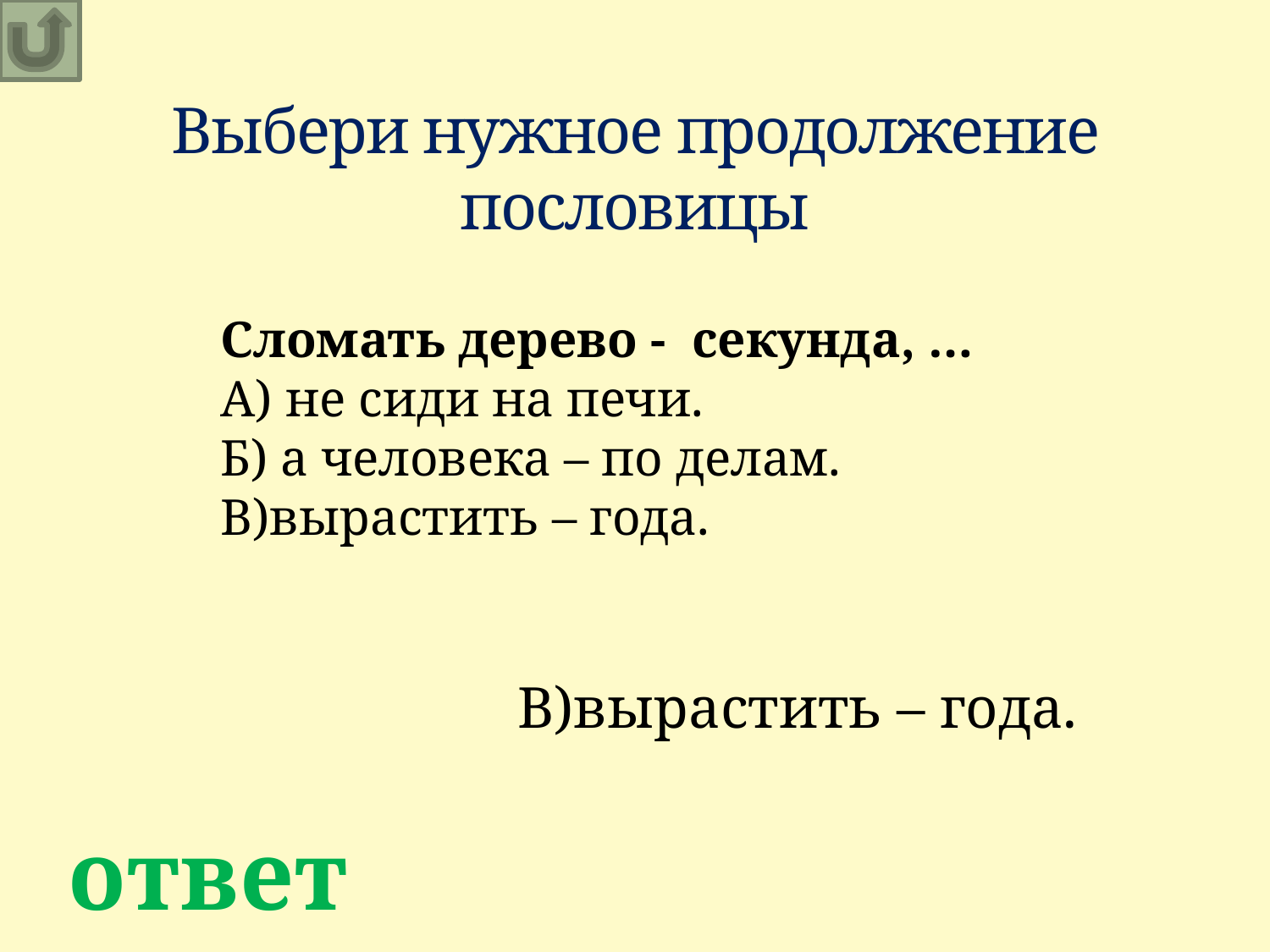

Выбери нужное продолжение пословицы
Сломать дерево -  секунда, …
А) не сиди на печи.
Б) а человека – по делам.
В)вырастить – года.
В)вырастить – года.
ответ